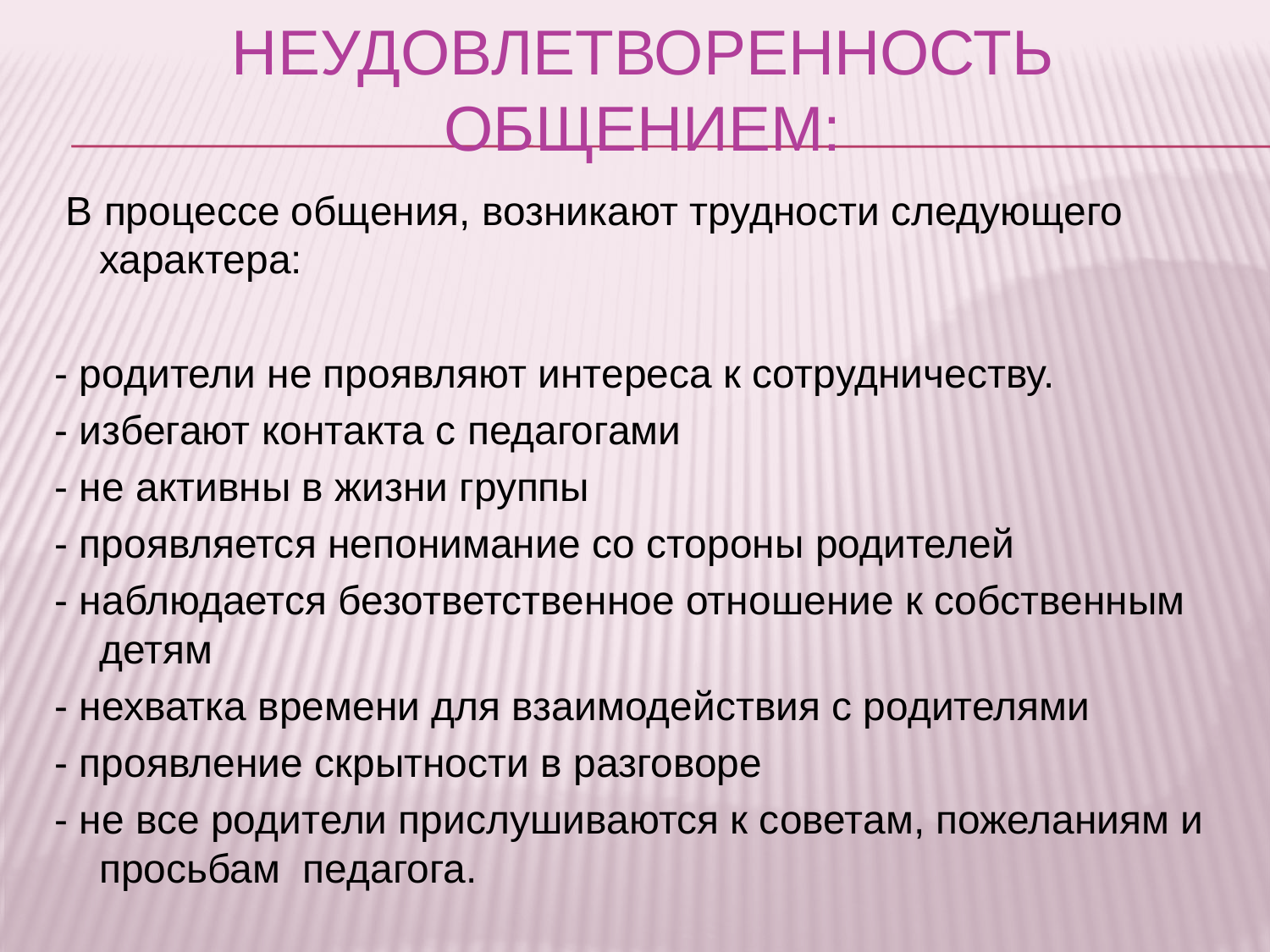

# Неудовлетворенность общением:
 В процессе общения, возникают трудности следующего характера:

- родители не проявляют интереса к сотрудничеству.
- избегают контакта с педагогами
- не активны в жизни группы
- проявляется непонимание со стороны родителей
- наблюдается безответственное отношение к собственным детям
- нехватка времени для взаимодействия с родителями
- проявление скрытности в разговоре
- не все родители прислушиваются к советам, пожеланиям и просьбам  педагога.